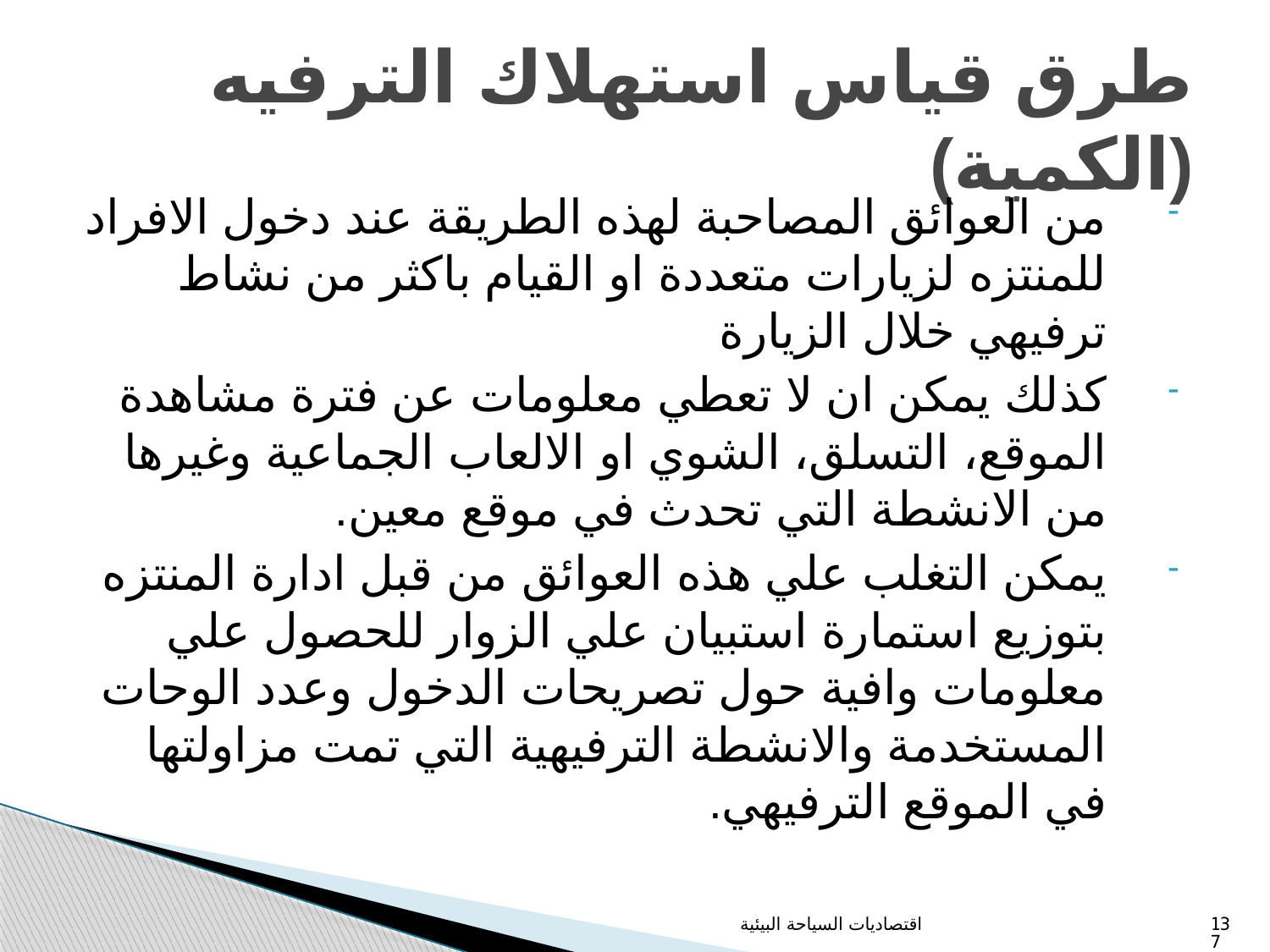

# طرق قياس استهلاك الترفيه (الكمية)
من العوائق المصاحبة لهذه الطريقة عند دخول الافراد للمنتزه لزيارات متعددة او القيام باكثر من نشاط ترفيهي خلال الزيارة
كذلك يمكن ان لا تعطي معلومات عن فترة مشاهدة الموقع، التسلق، الشوي او الالعاب الجماعية وغيرها من الانشطة التي تحدث في موقع معين.
يمكن التغلب علي هذه العوائق من قبل ادارة المنتزه بتوزيع استمارة استبيان علي الزوار للحصول علي معلومات وافية حول تصريحات الدخول وعدد الوحات المستخدمة والانشطة الترفيهية التي تمت مزاولتها في الموقع الترفيهي.

اقتصاديات السياحة البيئية
137